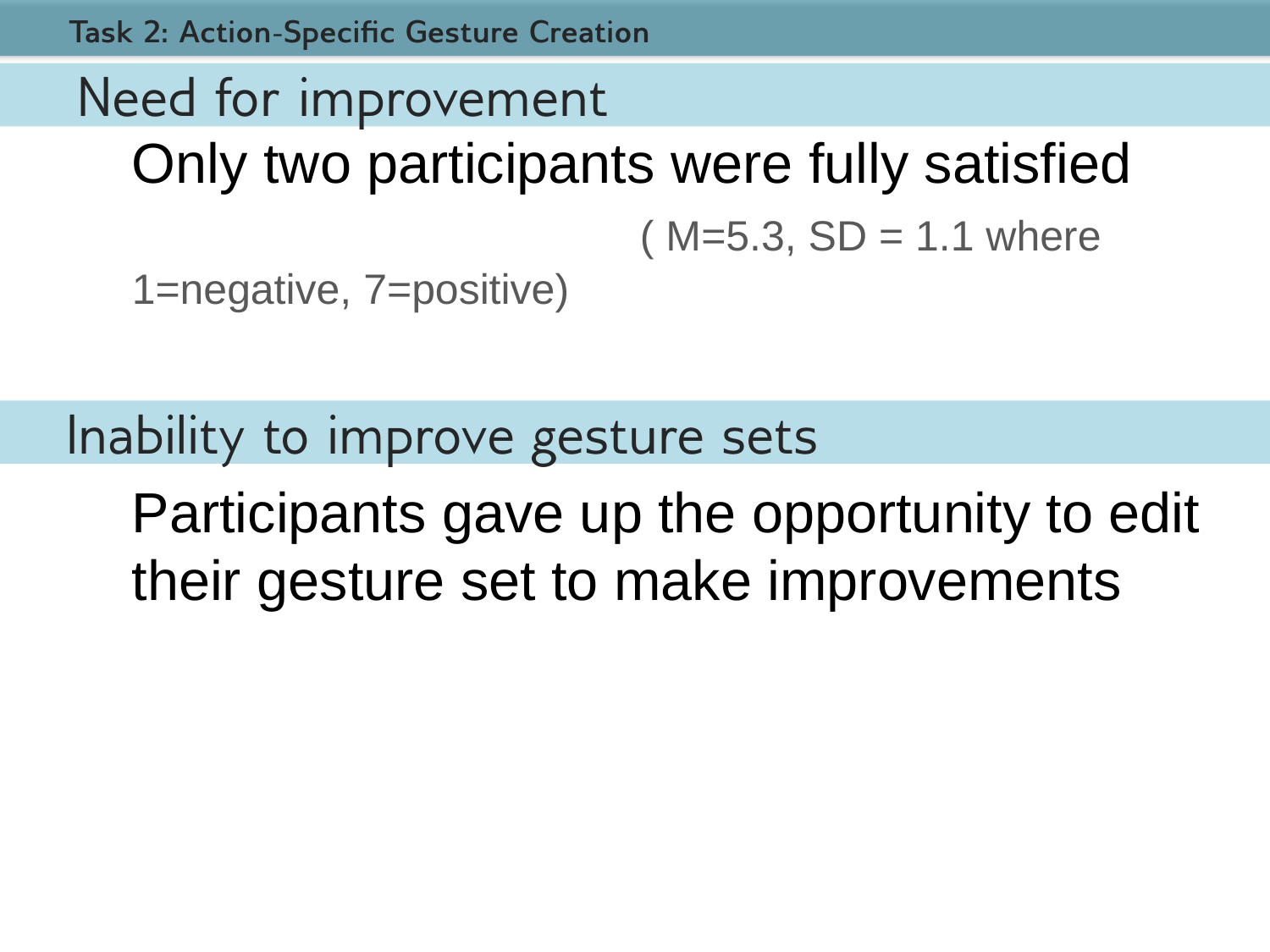

Task 2: Action-Specific Gesture Creation
Need for improvement

Only two participants were fully satisfied
				( M=5.3, SD = 1.1 where 1=negative, 7=positive)
Inability to improve gesture sets

Participants gave up the opportunity to edit their gesture set to make improvements